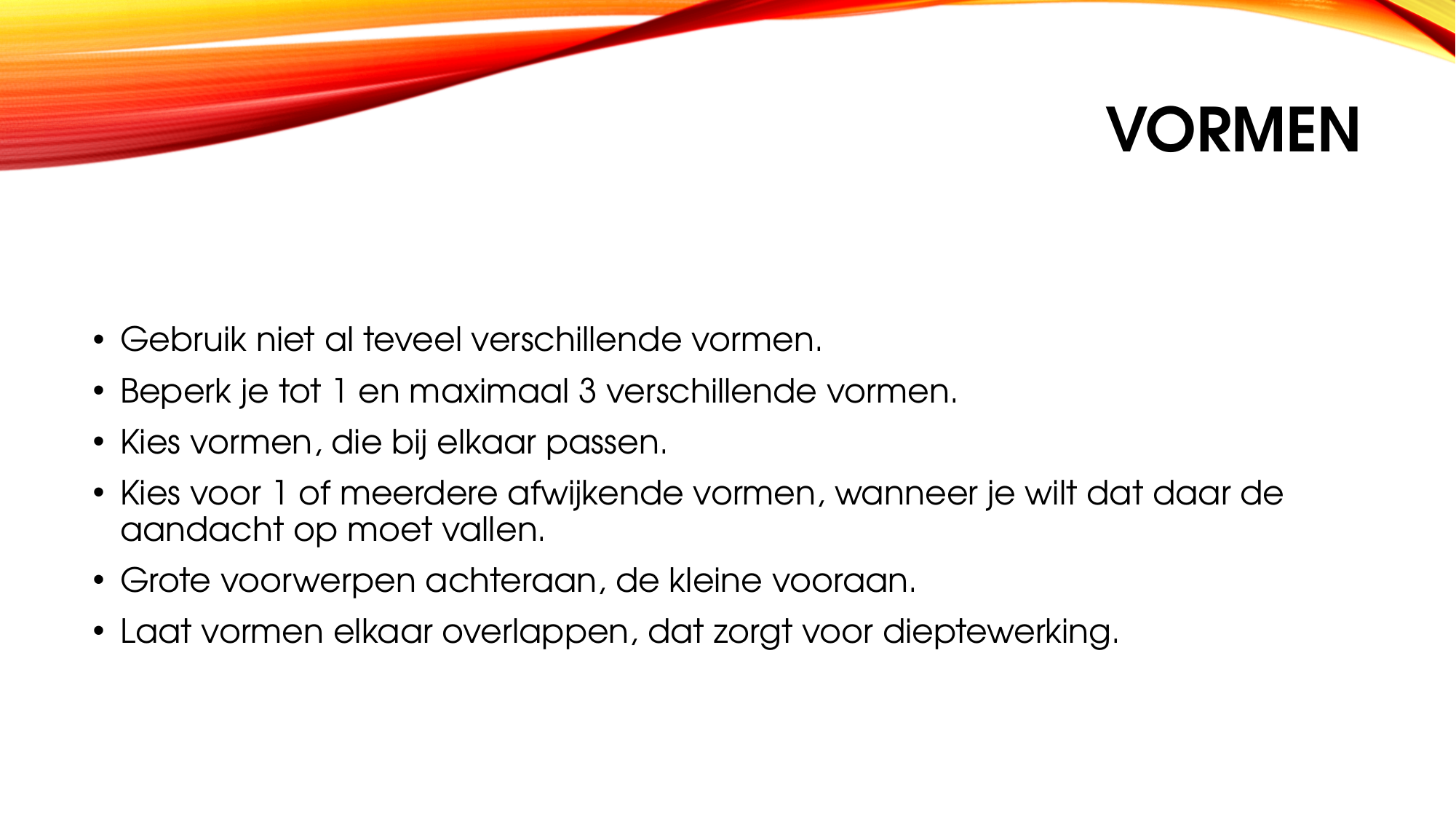

# Vormen

Gebruik niet al teveel verschillende vormen.
Beperk je tot 1 en maximaal 3 verschillende vormen.
Kies vormen, die bij elkaar passen.
Kies voor 1 of meerdere afwijkende vormen, wanneer je wilt dat daar de aandacht op moet vallen.
Grote voorwerpen achteraan, de kleine vooraan.
Laat vormen elkaar overlappen, dat zorgt voor dieptewerking.